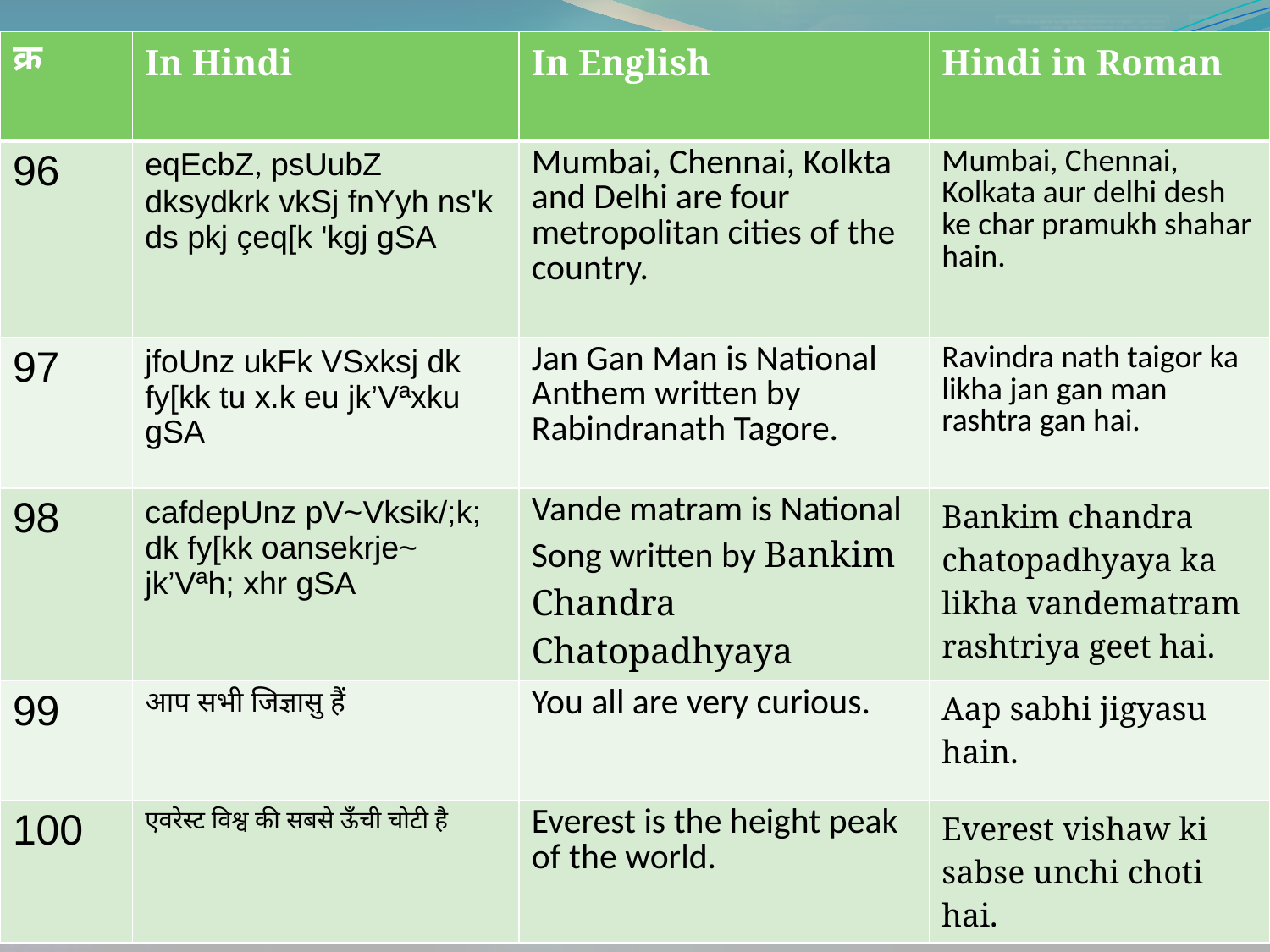

| क्र | In Hindi | In English | Hindi in Roman |
| --- | --- | --- | --- |
| 96 | eqEcbZ, psUubZ dksydkrk vkSj fnYyh ns'k ds pkj çeq[k 'kgj gSA | Mumbai, Chennai, Kolkta and Delhi are four metropolitan cities of the country. | Mumbai, Chennai, Kolkata aur delhi desh ke char pramukh shahar hain. |
| 97 | jfoUnz ukFk VSxksj dk fy[kk tu x.k eu jk’Vªxku gSA | Jan Gan Man is National Anthem written by Rabindranath Tagore. | Ravindra nath taigor ka likha jan gan man rashtra gan hai. |
| 98 | cafdepUnz pV~Vksik/;k; dk fy[kk oansekrje~ jk’Vªh; xhr gSA | Vande matram is National Song written by Bankim Chandra Chatopadhyaya | Bankim chandra chatopadhyaya ka likha vandematram rashtriya geet hai. |
| 99 | आप सभी जिज्ञासु हैं | You all are very curious. | Aap sabhi jigyasu hain. |
| 100 | एवरेस्ट विश्व की सबसे ऊँची चोटी है | Everest is the height peak of the world. | Everest vishaw ki sabse unchi choti hai. |
#